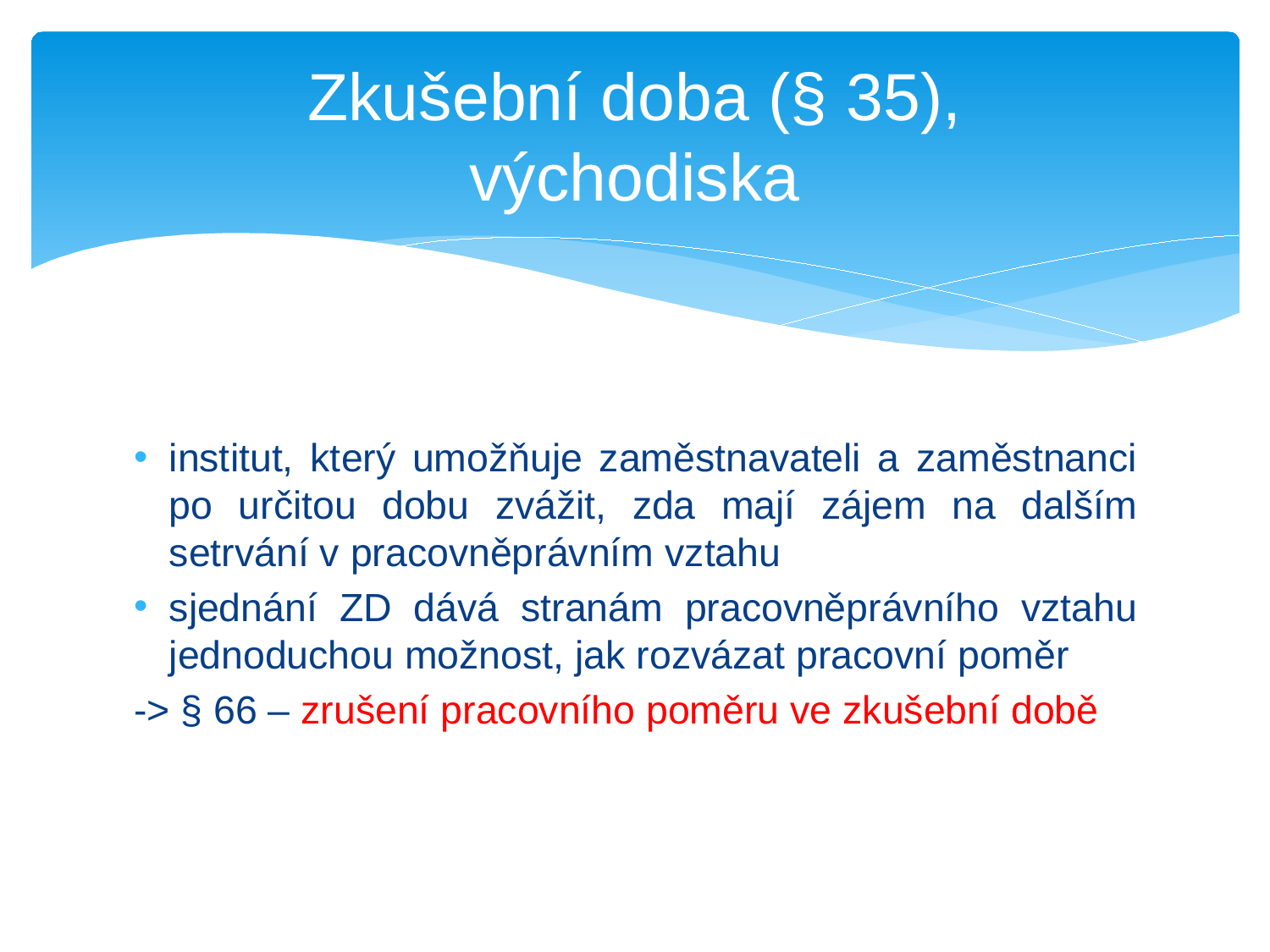

# Zkušební doba (§ 35), východiska

institut, který umožňuje zaměstnavateli a zaměstnanci po určitou dobu zvážit, zda mají zájem na dalším setrvání v pracovněprávním vztahu
sjednání ZD dává stranám pracovněprávního vztahu jednoduchou možnost, jak rozvázat pracovní poměr
-> § 66 – zrušení pracovního poměru ve zkušební době